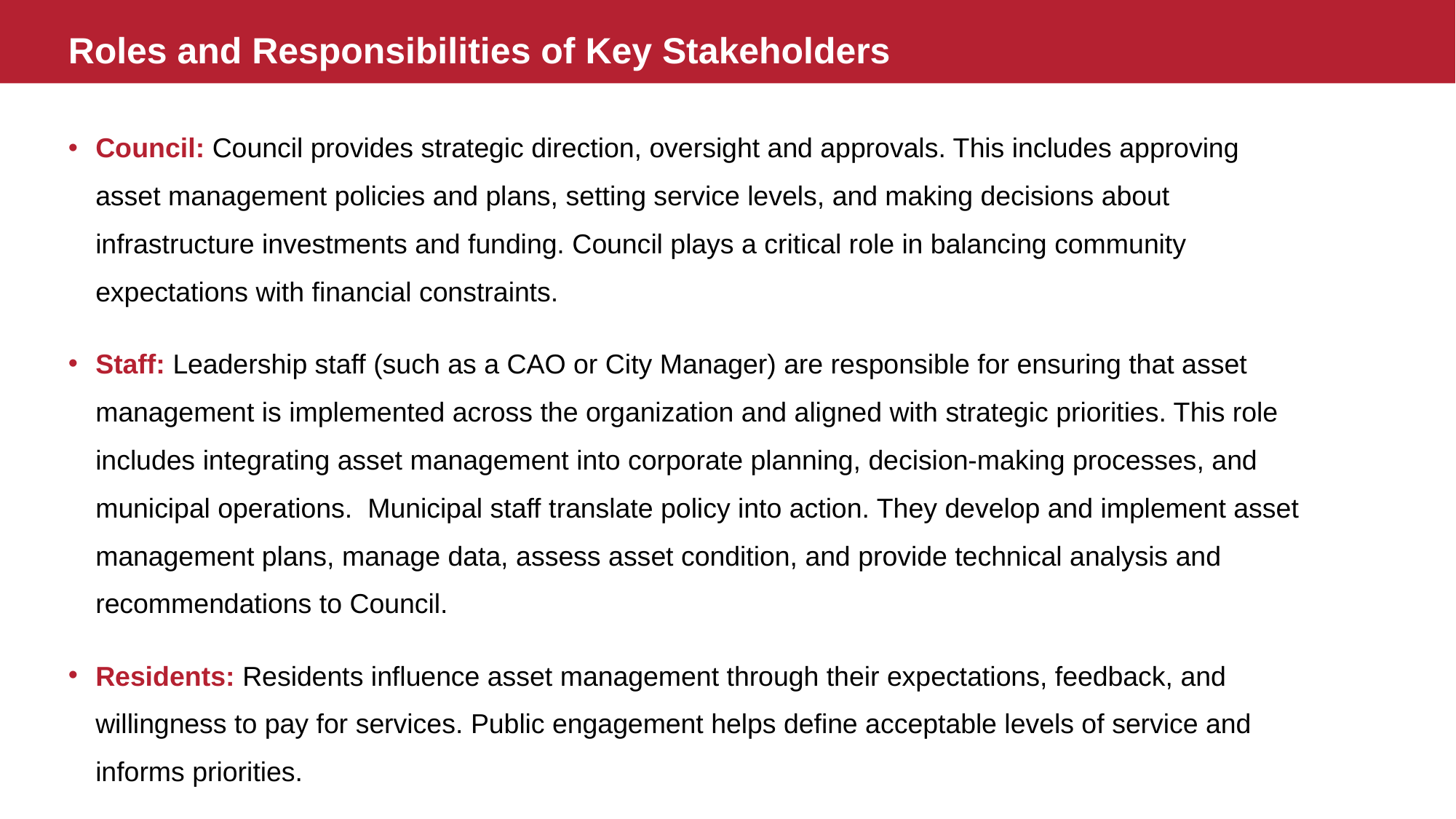

Roles and Responsibilities of Key Stakeholders
Council: Council provides strategic direction, oversight and approvals. This includes approving asset management policies and plans, setting service levels, and making decisions about infrastructure investments and funding. Council plays a critical role in balancing community expectations with financial constraints.
Staff: Leadership staff (such as a CAO or City Manager) are responsible for ensuring that asset management is implemented across the organization and aligned with strategic priorities. This role includes integrating asset management into corporate planning, decision-making processes, and municipal operations.  Municipal staff translate policy into action. They develop and implement asset management plans, manage data, assess asset condition, and provide technical analysis and recommendations to Council.
Residents: Residents influence asset management through their expectations, feedback, and willingness to pay for services. Public engagement helps define acceptable levels of service and informs priorities.